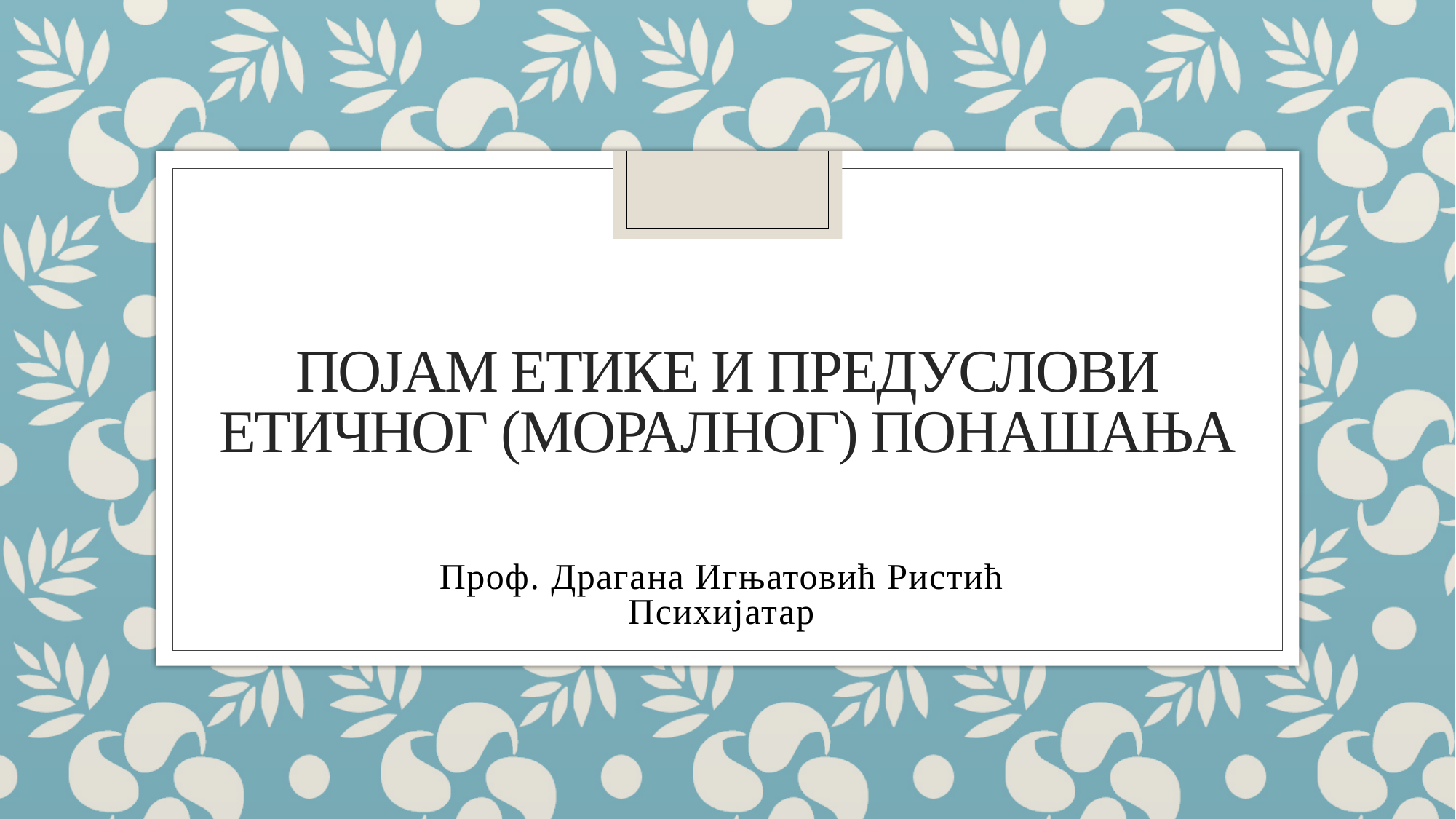

# Појам етике и предуслови етичног (моралног) понашања
Проф. Драгана Игњатовић Ристић
Психијатар